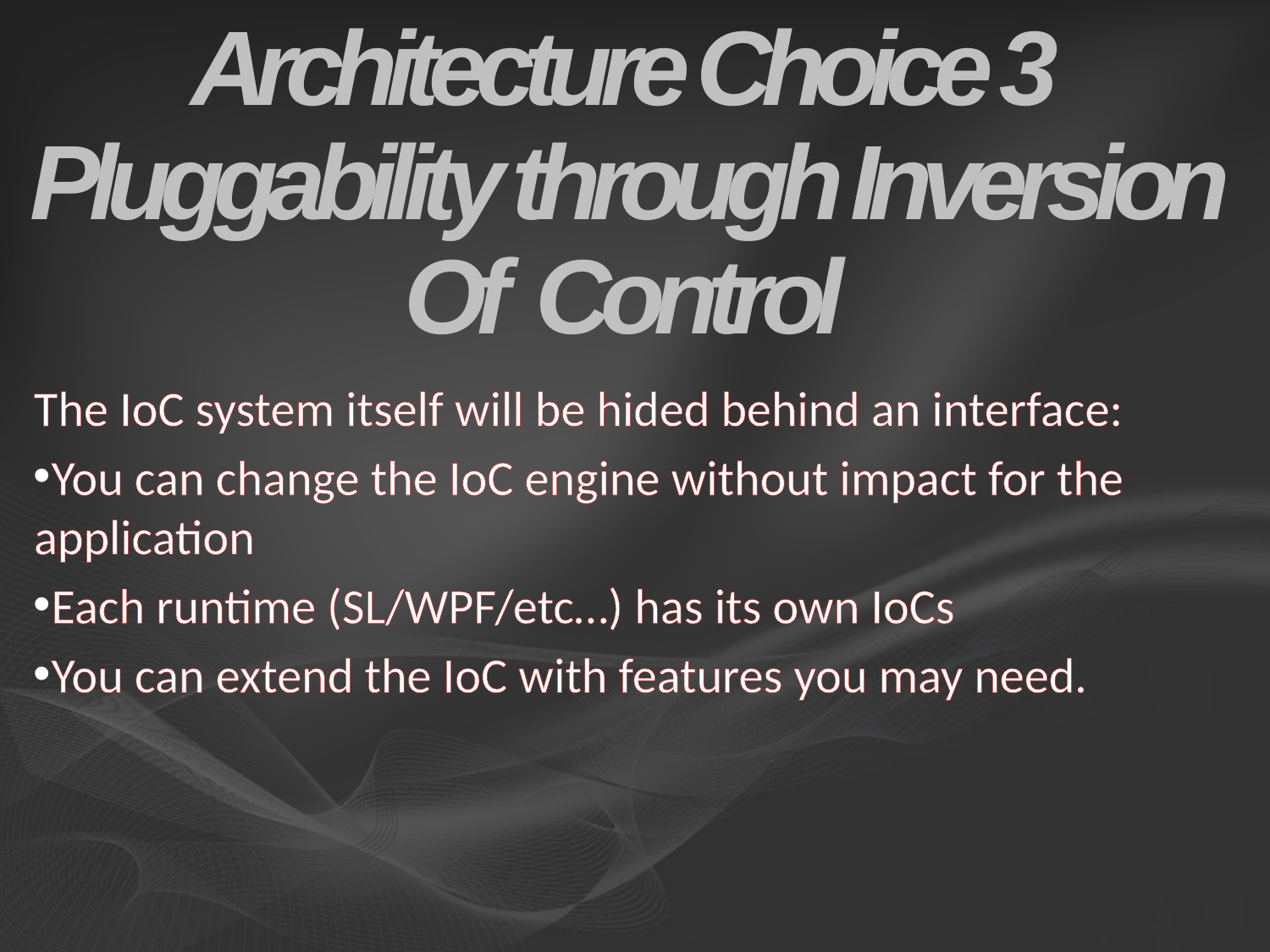

# Architecture Choice 3 Pluggability through Inversion Of  Control
The IoC system itself will be hided behind an interface:
You can change the IoC engine without impact for the application
Each runtime (SL/WPF/etc…) has its own IoCs
You can extend the IoC with features you may need.